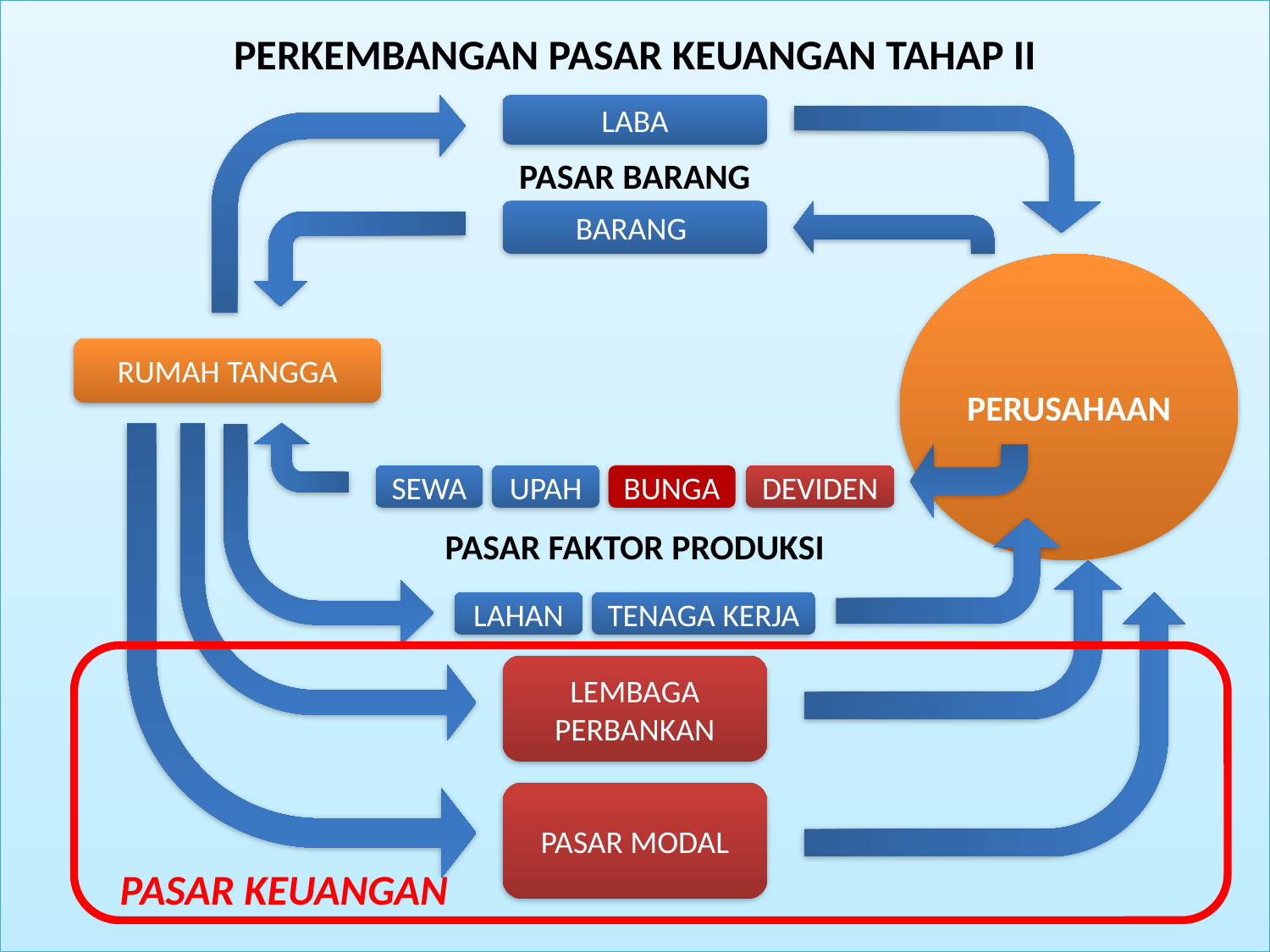

PERKEMBANGAN PASAR KEUANGAN TAHAP II

LABA
PASAR BARANG

BARANG

PERUSAHAAN
RUMAH TANGGA

SEWA
UPAH
BUNGA
DEVIDEN

PASAR FAKTOR PRODUKSI

LAHAN
TENAGA KERJA

LEMBAGA PERBANKAN
PASAR MODAL
PASAR KEUANGAN